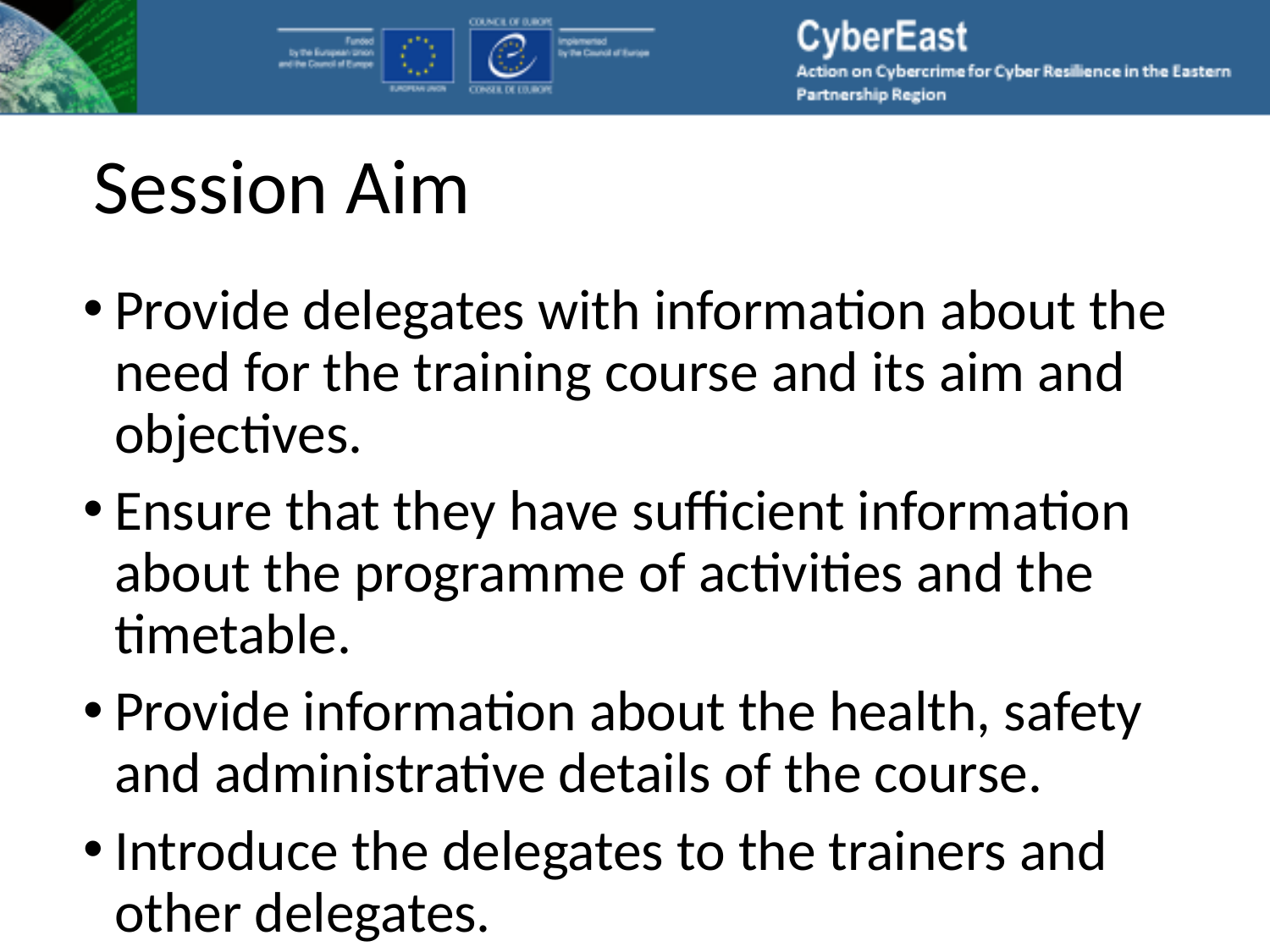

# Session Aim
Provide delegates with information about the need for the training course and its aim and objectives.
Ensure that they have sufficient information about the programme of activities and the timetable.
Provide information about the health, safety and administrative details of the course.
Introduce the delegates to the trainers and other delegates.